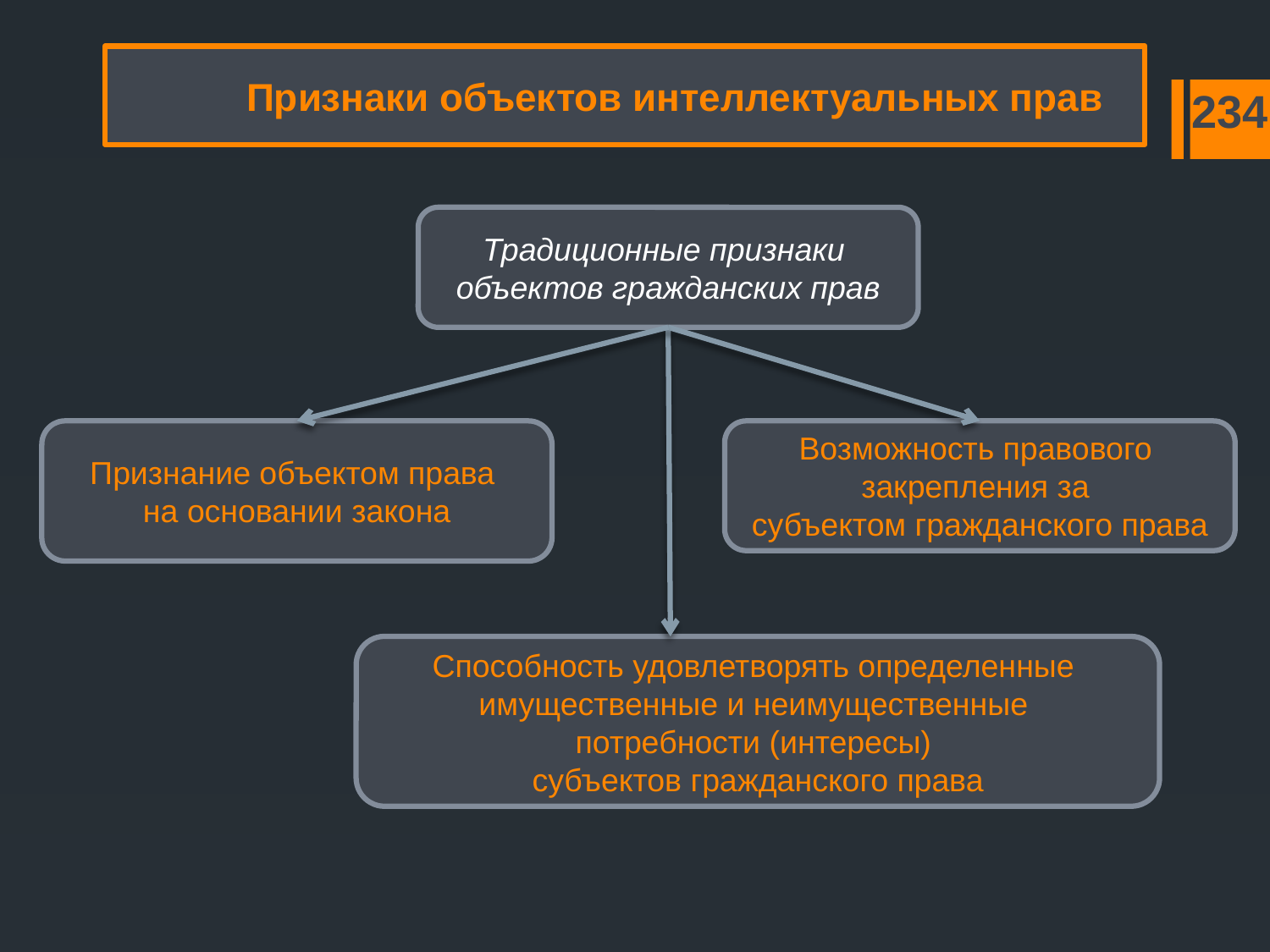

Признаки объектов интеллектуальных прав
234
Традиционные признаки
объектов гражданских прав
Признание объектом права
на основании закона
Возможность правового
закрепления за
субъектом гражданского права
Способность удовлетворять определенные
имущественные и неимущественные
потребности (интересы)
субъектов гражданского права